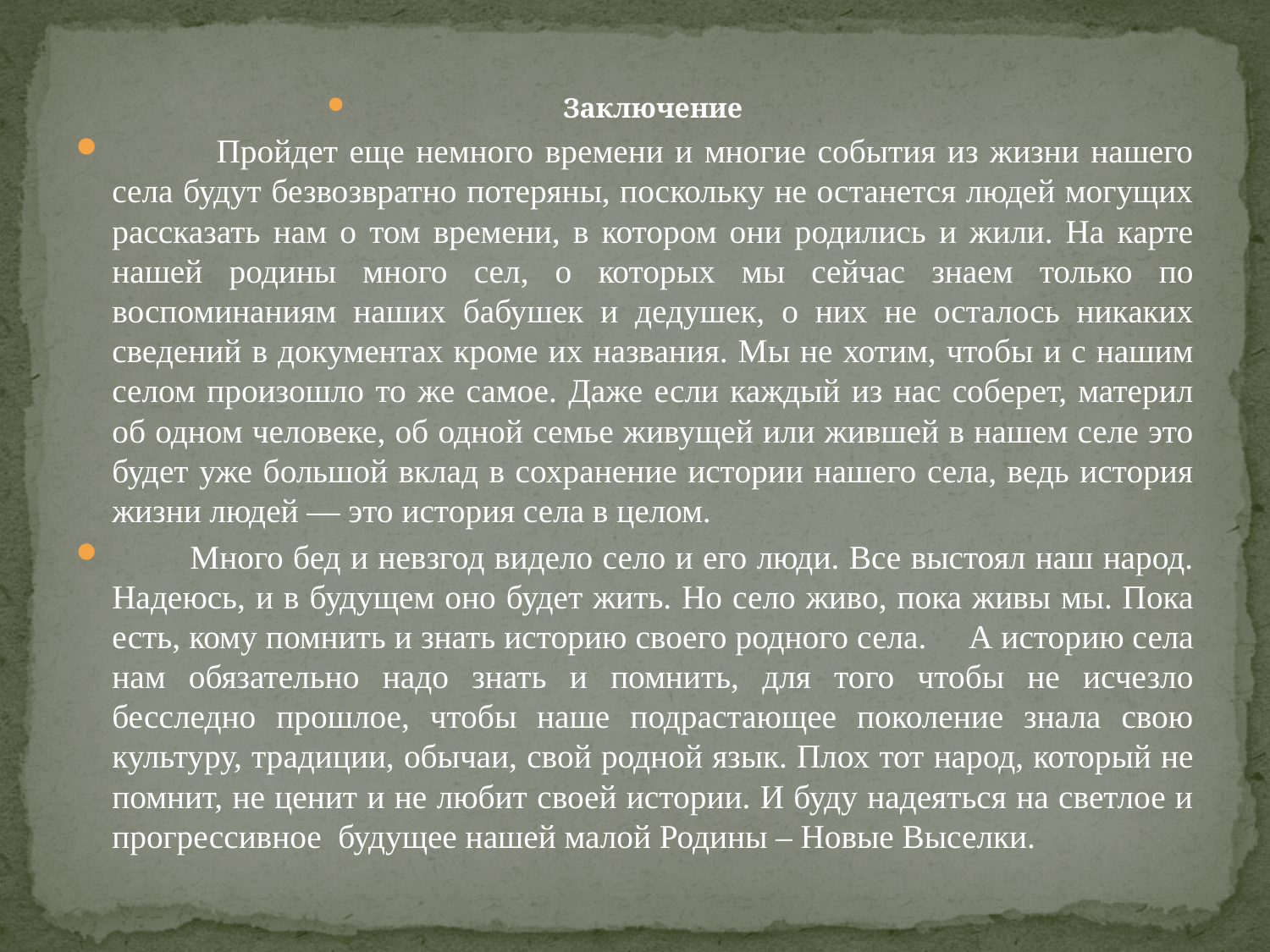

Заключение
         Пройдет еще немного времени и многие события из жизни нашего села будут безвозвратно потеряны, поскольку не останется людей могущих рассказать нам о том времени, в котором они родились и жили. На карте нашей родины много сел, о которых мы сейчас знаем только по воспоминаниям наших бабушек и дедушек, о них не осталось никаких сведений в документах кроме их названия. Мы не хотим, чтобы и с нашим селом произошло то же самое. Даже если каждый из нас соберет, материл об одном человеке, об одной семье живущей или жившей в нашем селе это будет уже большой вклад в сохранение истории нашего села, ведь история жизни людей — это история села в целом.
        Много бед и невзгод видело село и его люди. Все выстоял наш народ. Надеюсь, и в будущем оно будет жить. Но село живо, пока живы мы. Пока есть, кому помнить и знать историю своего родного села.     А историю села нам обязательно надо знать и помнить, для того чтобы не исчезло бесследно прошлое, чтобы наше подрастающее поколение знала свою культуру, традиции, обычаи, свой родной язык. Плох тот народ, который не помнит, не ценит и не любит своей истории. И буду надеяться на светлое и прогрессивное  будущее нашей малой Родины – Новые Выселки.